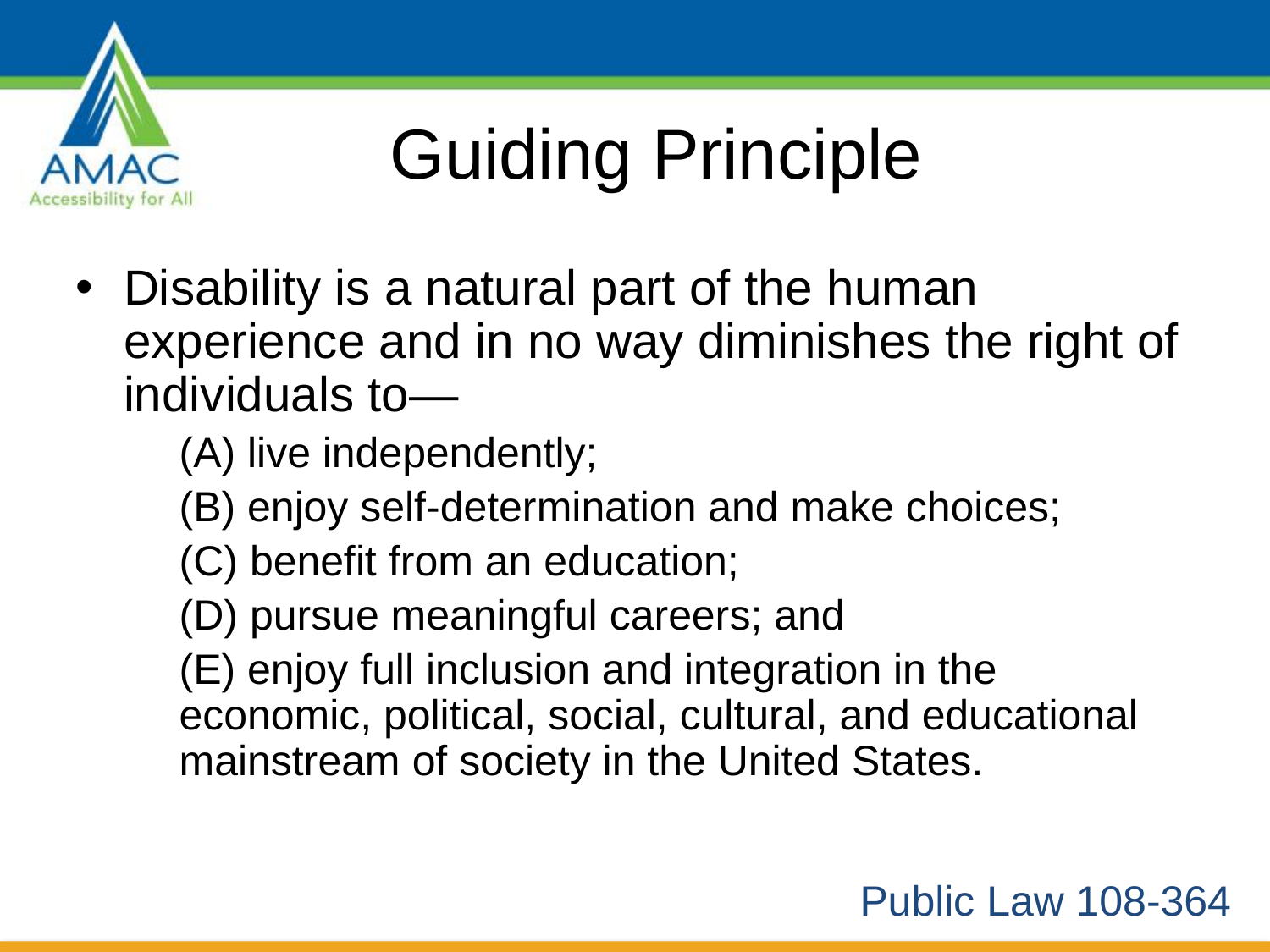

# Guiding Principle
Disability is a natural part of the human experience and in no way diminishes the right of individuals to—
	(A) live independently;
	(B) enjoy self-determination and make choices;
	(C) benefit from an education;
	(D) pursue meaningful careers; and
	(E) enjoy full inclusion and integration in the economic, political, social, cultural, and educational mainstream of society in the United States.

Public Law 108-364